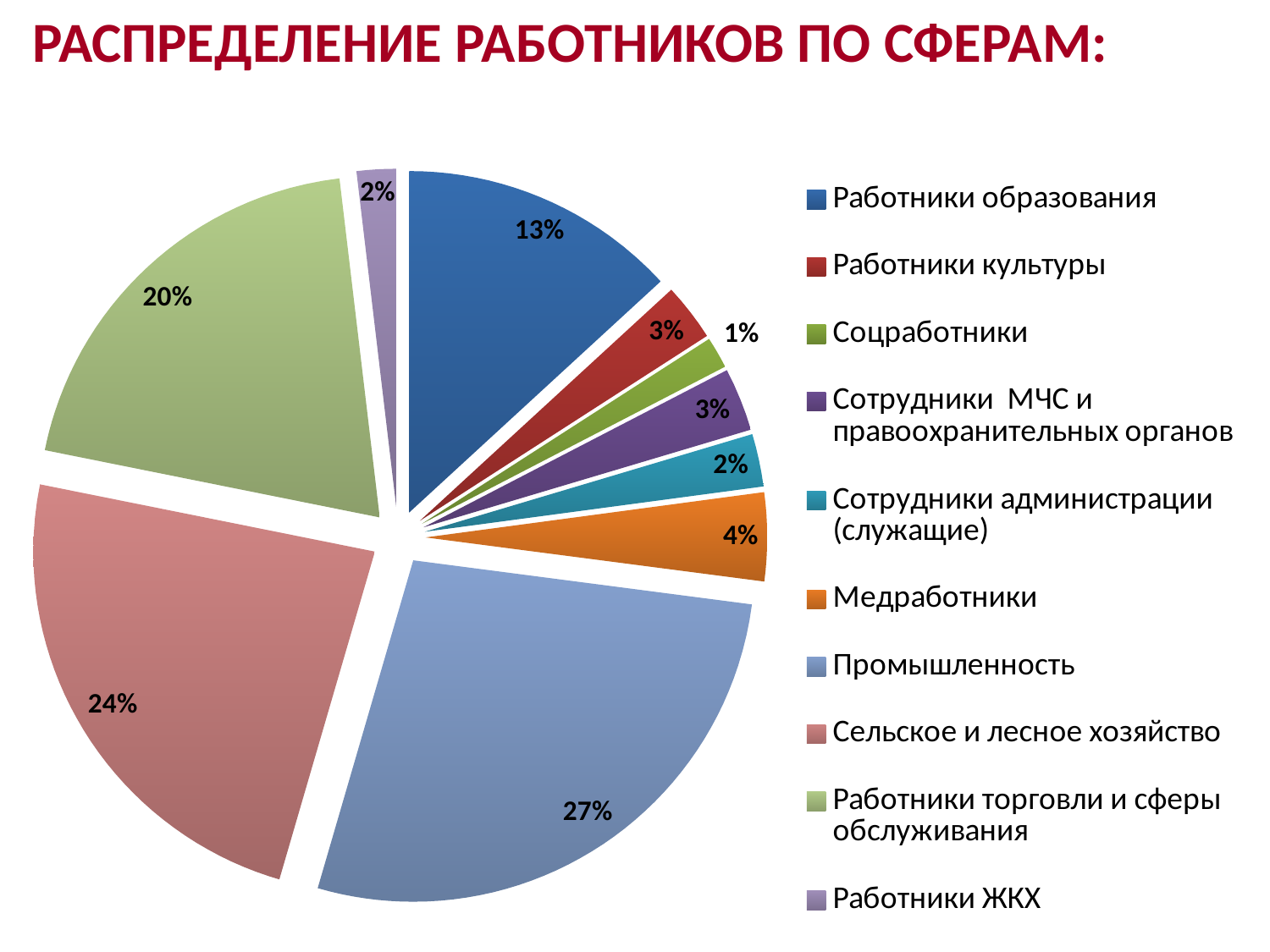

РАСПРЕДЕЛЕНИЕ РАБОТНИКОВ ПО СФЕРАМ:

### Chart

| Category |  |
|---|---|
| Работники образования | 343.0 |
| Работники культуры | 71.0 |
| Соцработники | 39.0 |
| Сотрудники  МЧС и правоохранительных органов | 78.0 |
| Сотрудники администрации (служащие) | 65.0 |
| Медработники | 109.0 |
| Промышленность  | 715.0 |
| Сельское и лесное хозяйство | 616.0 |
| Работники торговли и сферы обслуживания | 520.0 |
| Работники ЖКХ | 49.0 |